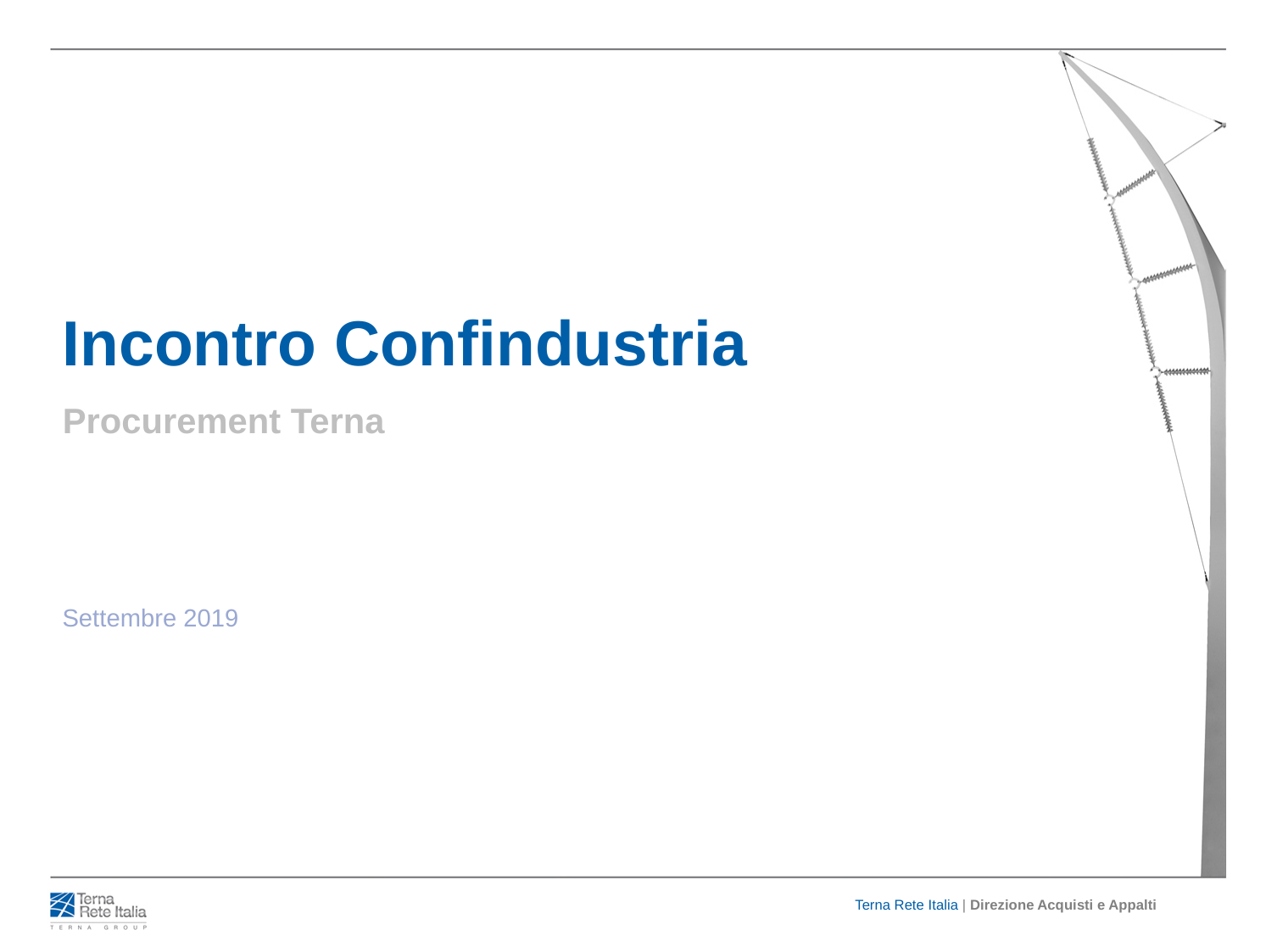

# Incontro Confindustria Procurement Terna
Settembre 2019